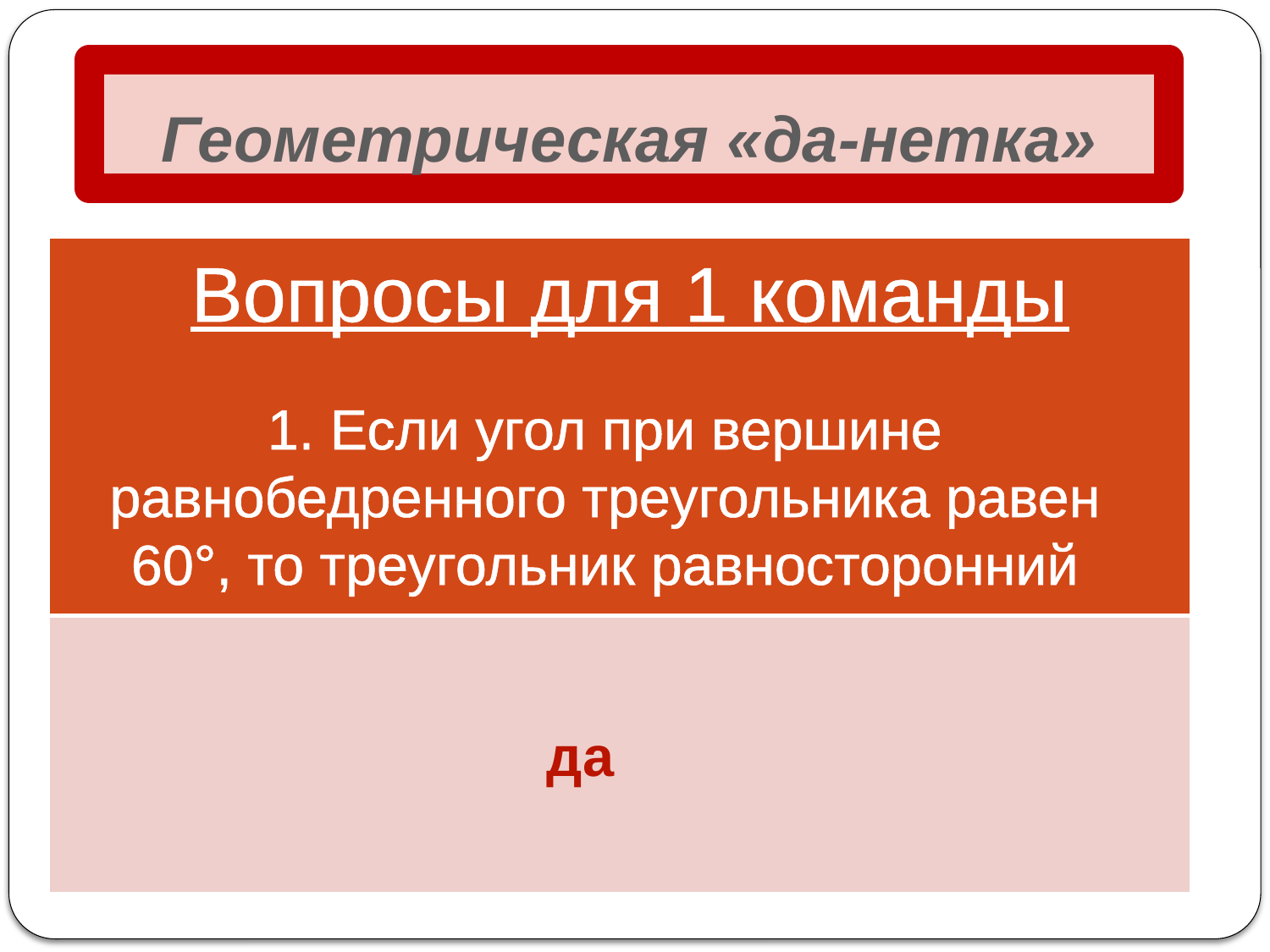

# Геометрическая «да-нетка»
Вопросы для 1 команды
|  |
| --- |
|  |
1. Если угол при вершине равнобедренного треугольника равен 60°, то треугольник равносторонний
да